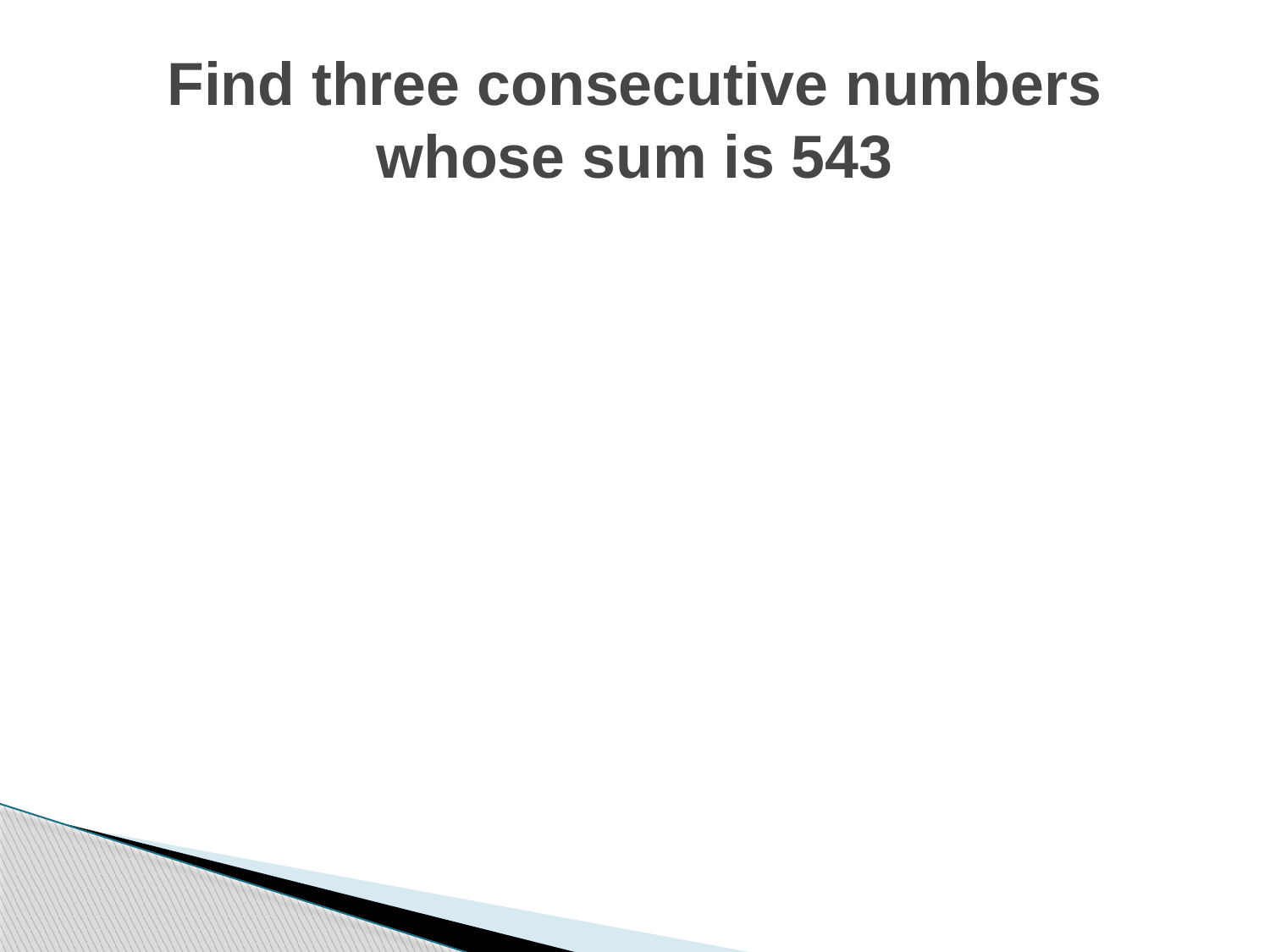

# Find three consecutive numbers whose sum is 543